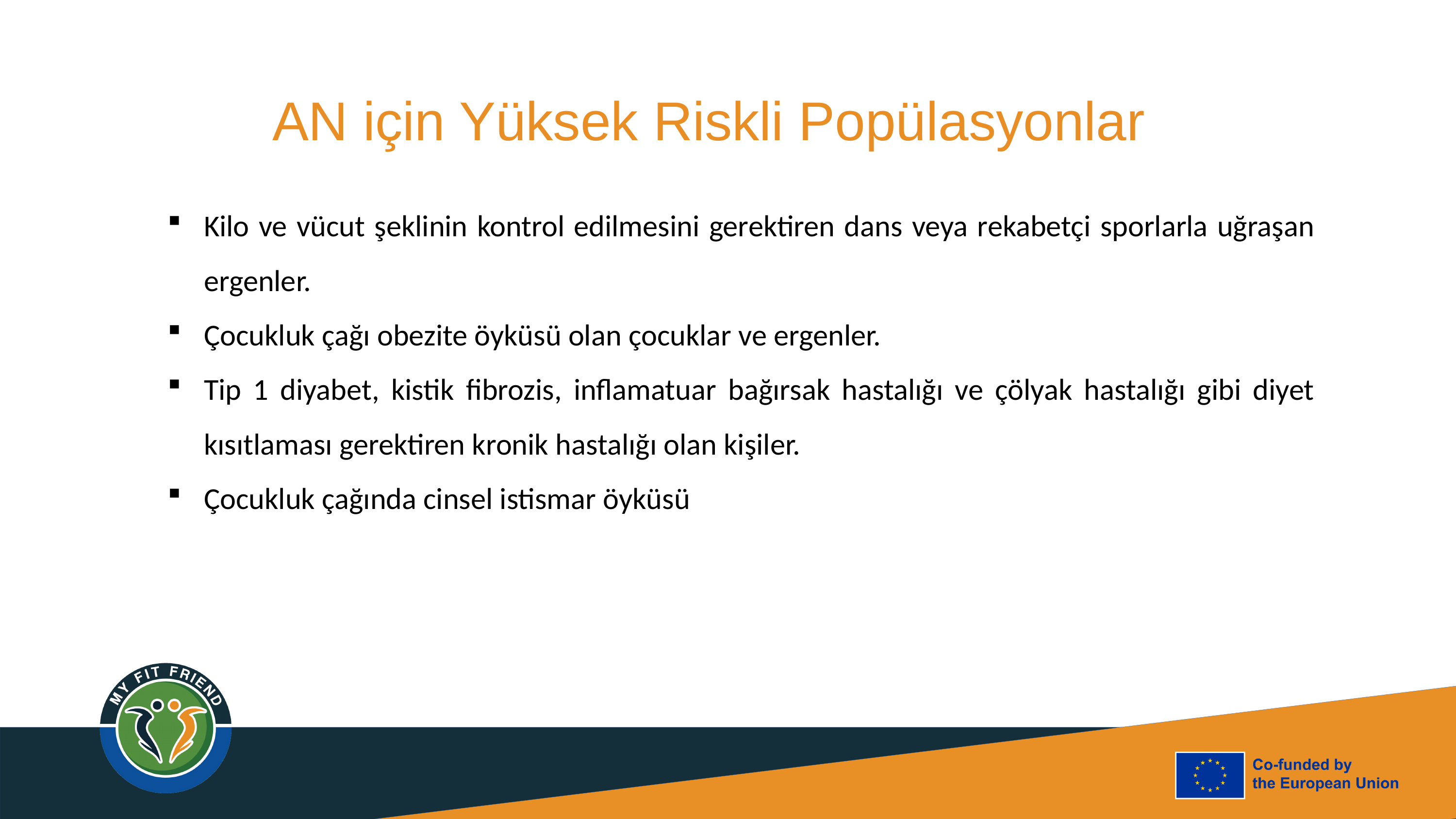

AN için Yüksek Riskli Popülasyonlar

Kilo ve vücut şeklinin kontrol edilmesini gerektiren dans veya rekabetçi sporlarla uğraşan ergenler.
Çocukluk çağı obezite öyküsü olan çocuklar ve ergenler.
Tip 1 diyabet, kistik fibrozis, inflamatuar bağırsak hastalığı ve çölyak hastalığı gibi diyet kısıtlaması gerektiren kronik hastalığı olan kişiler.
Çocukluk çağında cinsel istismar öyküsü